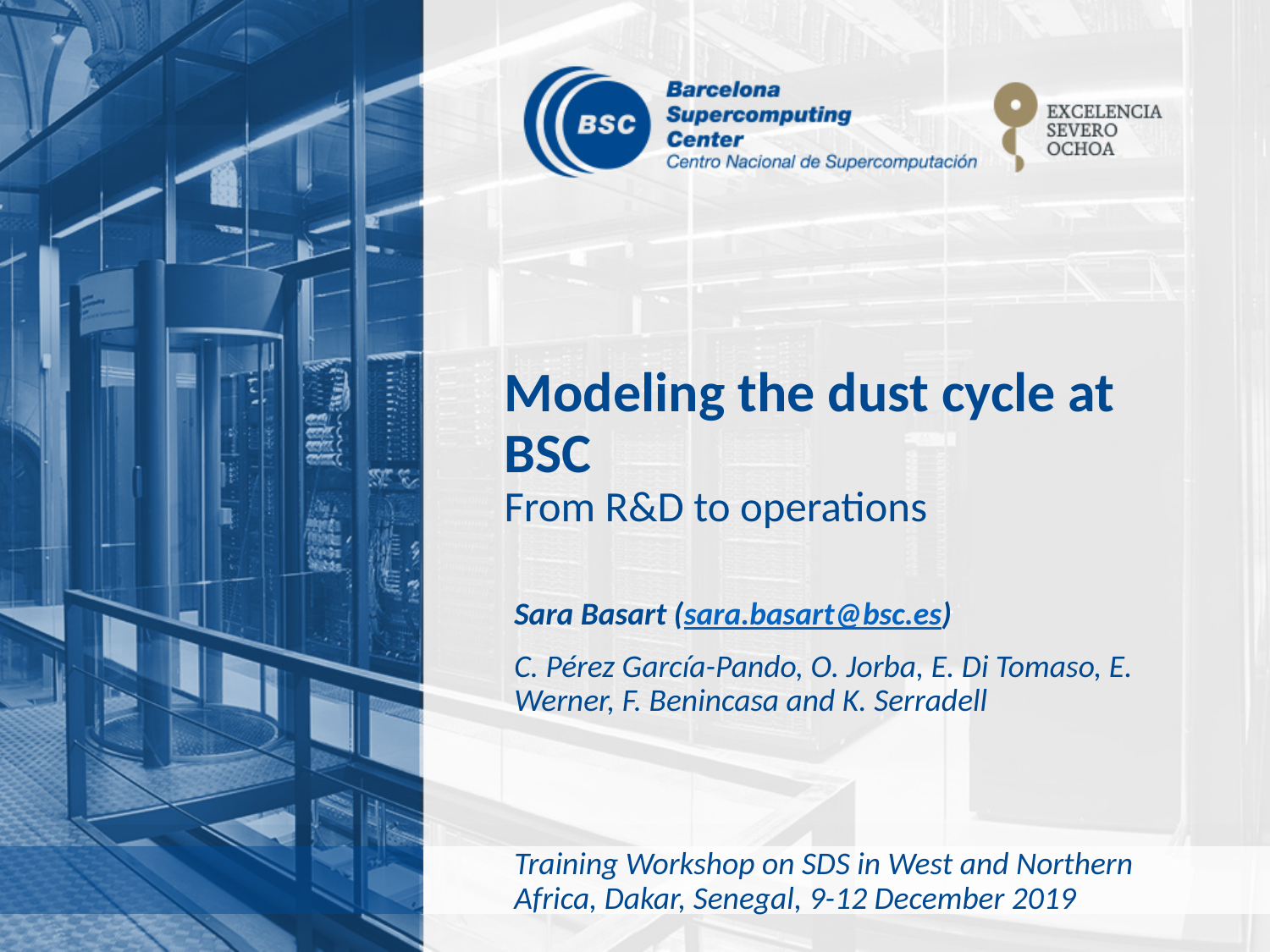

# Modeling the dust cycle at BSC From R&D to operations
Sara Basart (sara.basart@bsc.es)
C. Pérez García-Pando, O. Jorba, E. Di Tomaso, E.  Werner, F. Benincasa and K. Serradell

Training Workshop on SDS in West and Northern Africa, Dakar, Senegal, 9-12 December 2019